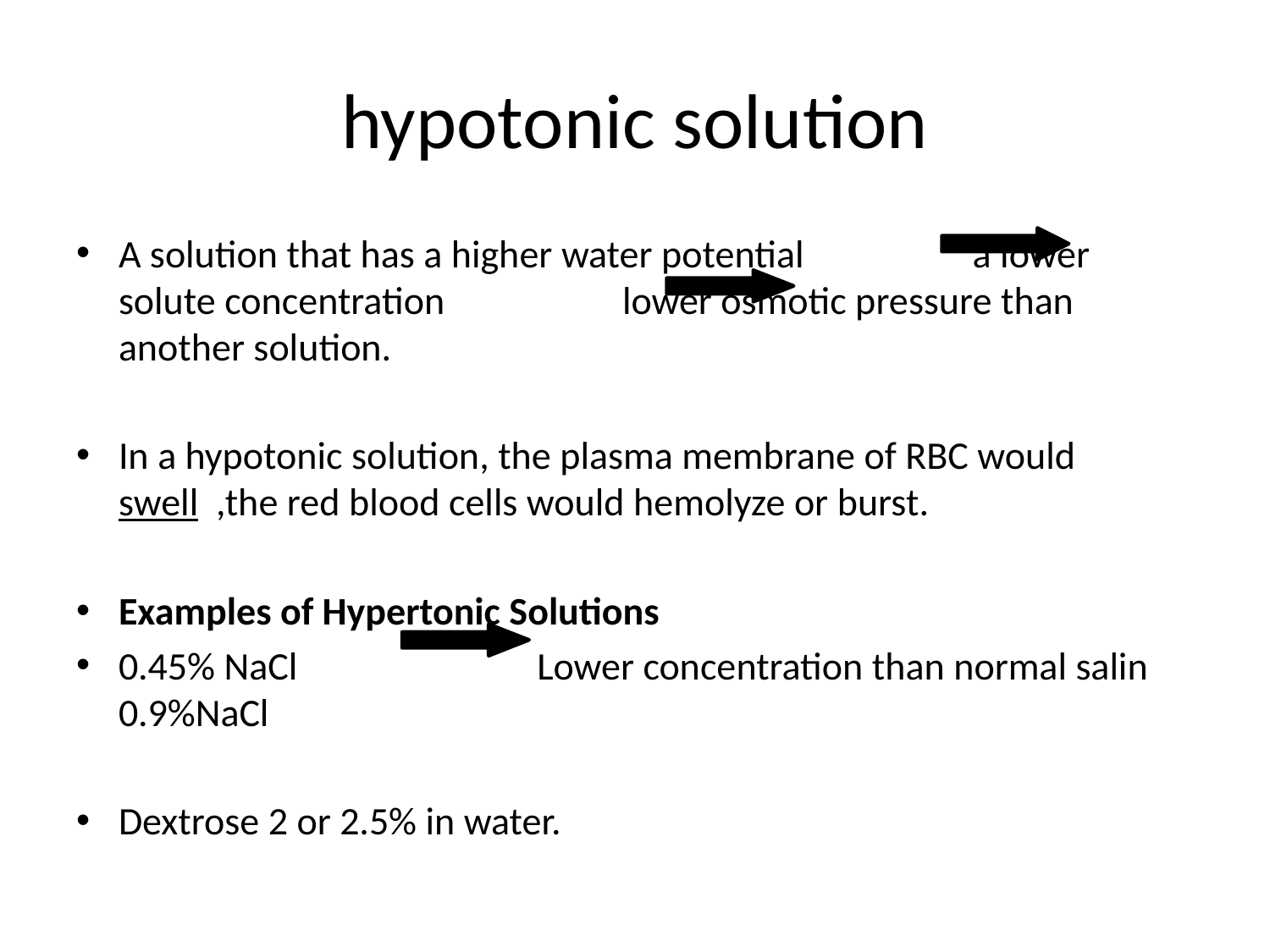

# hypotonic solution
A solution that has a higher water potential                   a lower solute concentration                    lower osmotic pressure than another solution.

In a hypotonic solution, the plasma membrane of RBC would swell  ,the red blood cells would hemolyze or burst.

Examples of Hypertonic Solutions
0.45% NaCl                           Lower concentration than normal salin  0.9%NaCl

Dextrose 2 or 2.5% in water.